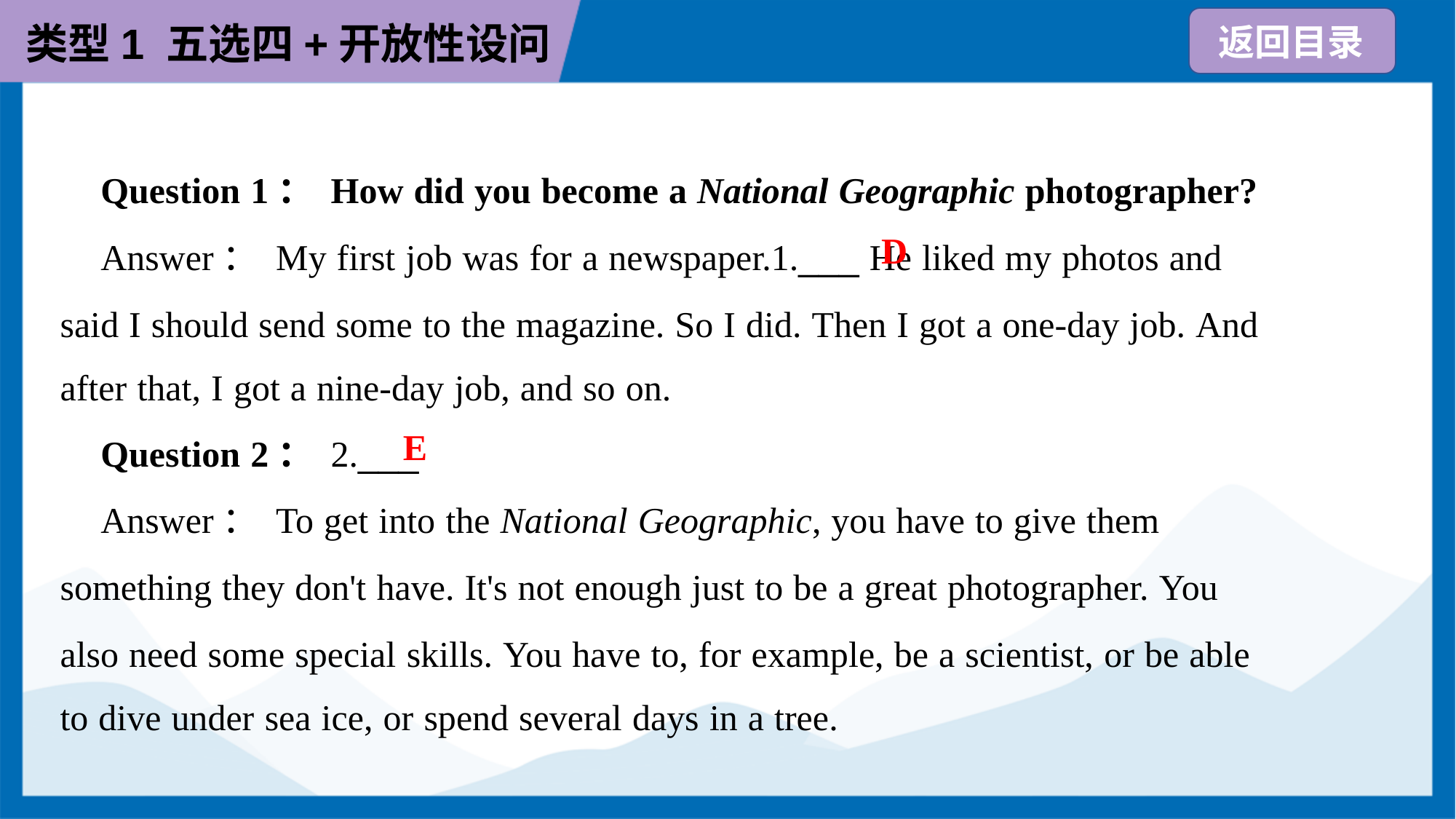

Question 1： How did you become a National Geographic photographer?
    Answer： My first job was for a newspaper.1.___ He liked my photos and
said I should send some to the magazine. So I did. Then I got a one-day job. And
after that, I got a nine-day job, and so on.
D
E
    Question 2： 2.___
    Answer： To get into the National Geographic, you have to give them
something they don't have. It's not enough just to be a great photographer. You
also need some special skills. You have to, for example, be a scientist, or be able
to dive under sea ice, or spend several days in a tree.